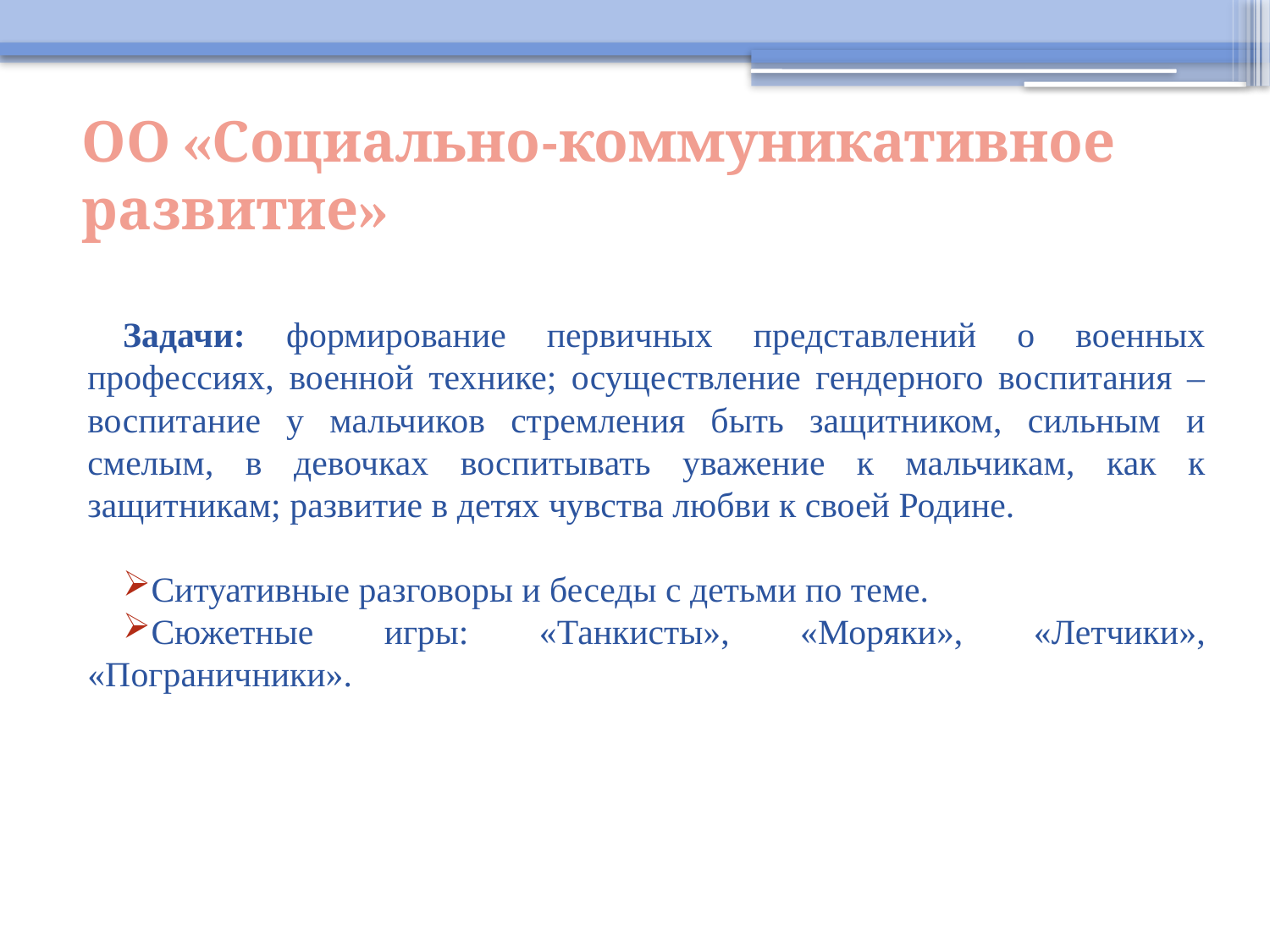

# ОО «Социально-коммуникативное развитие»
Задачи: формирование первичных представлений о военных профессиях, военной технике; осуществление гендерного воспитания – воспитание у мальчиков стремления быть защитником, сильным и смелым, в девочках воспитывать уважение к мальчикам, как к защитникам; развитие в детях чувства любви к своей Родине.

Ситуативные разговоры и беседы с детьми по теме.
Сюжетные игры: «Танкисты», «Моряки», «Летчики», «Пограничники».